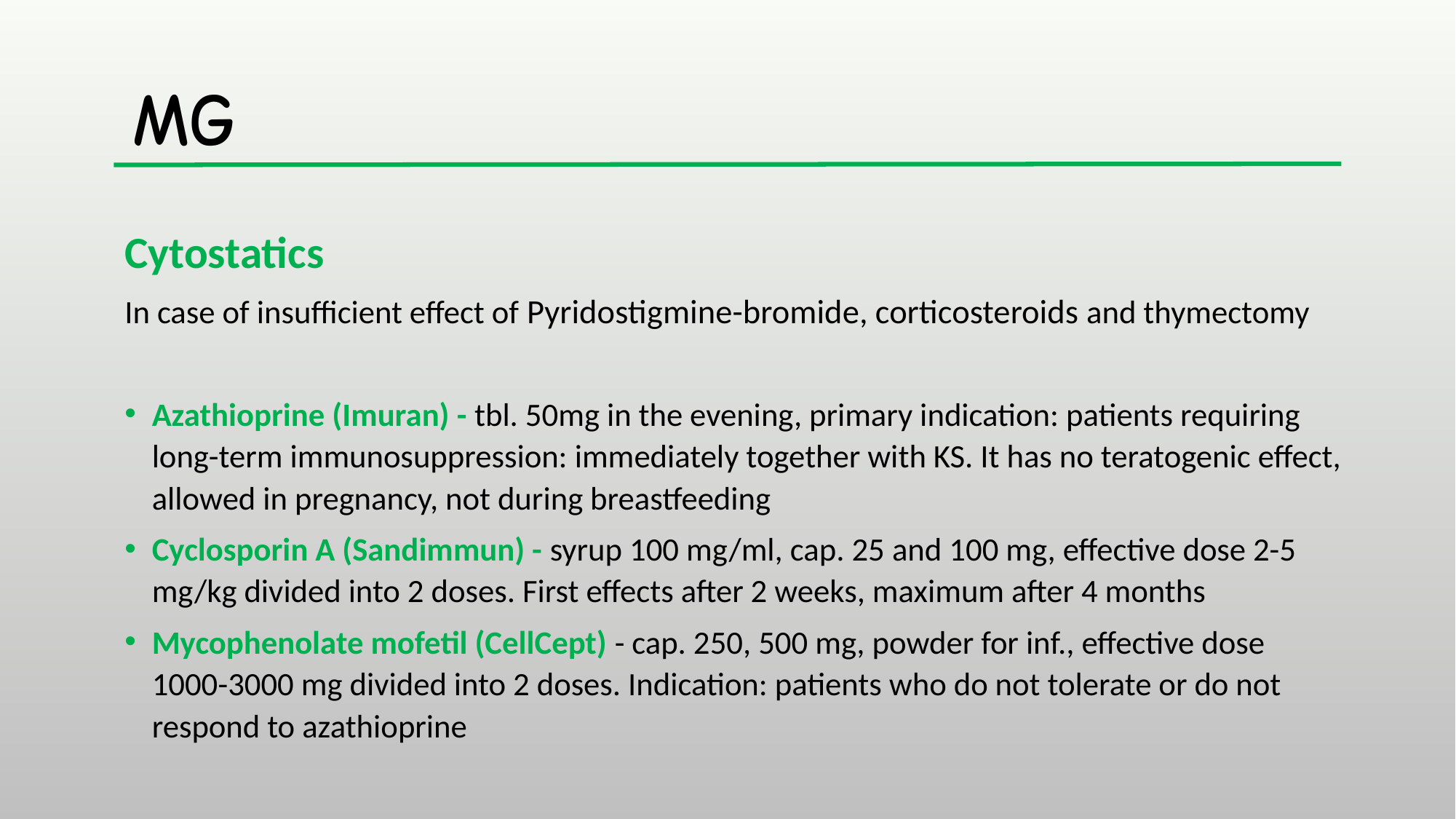

# MG
Cytostatics
In case of insufficient effect of Pyridostigmine-bromide, corticosteroids and thymectomy

Azathioprine (Imuran) - tbl. 50mg in the evening, primary indication: patients requiring long-term immunosuppression: immediately together with KS. It has no teratogenic effect, allowed in pregnancy, not during breastfeeding
Cyclosporin A (Sandimmun) - syrup 100 mg/ml, cap. 25 and 100 mg, effective dose 2-5 mg/kg divided into 2 doses. First effects after 2 weeks, maximum after 4 months
Mycophenolate mofetil (CellCept) - cap. 250, 500 mg, powder for inf., effective dose 1000-3000 mg divided into 2 doses. Indication: patients who do not tolerate or do not respond to azathioprine